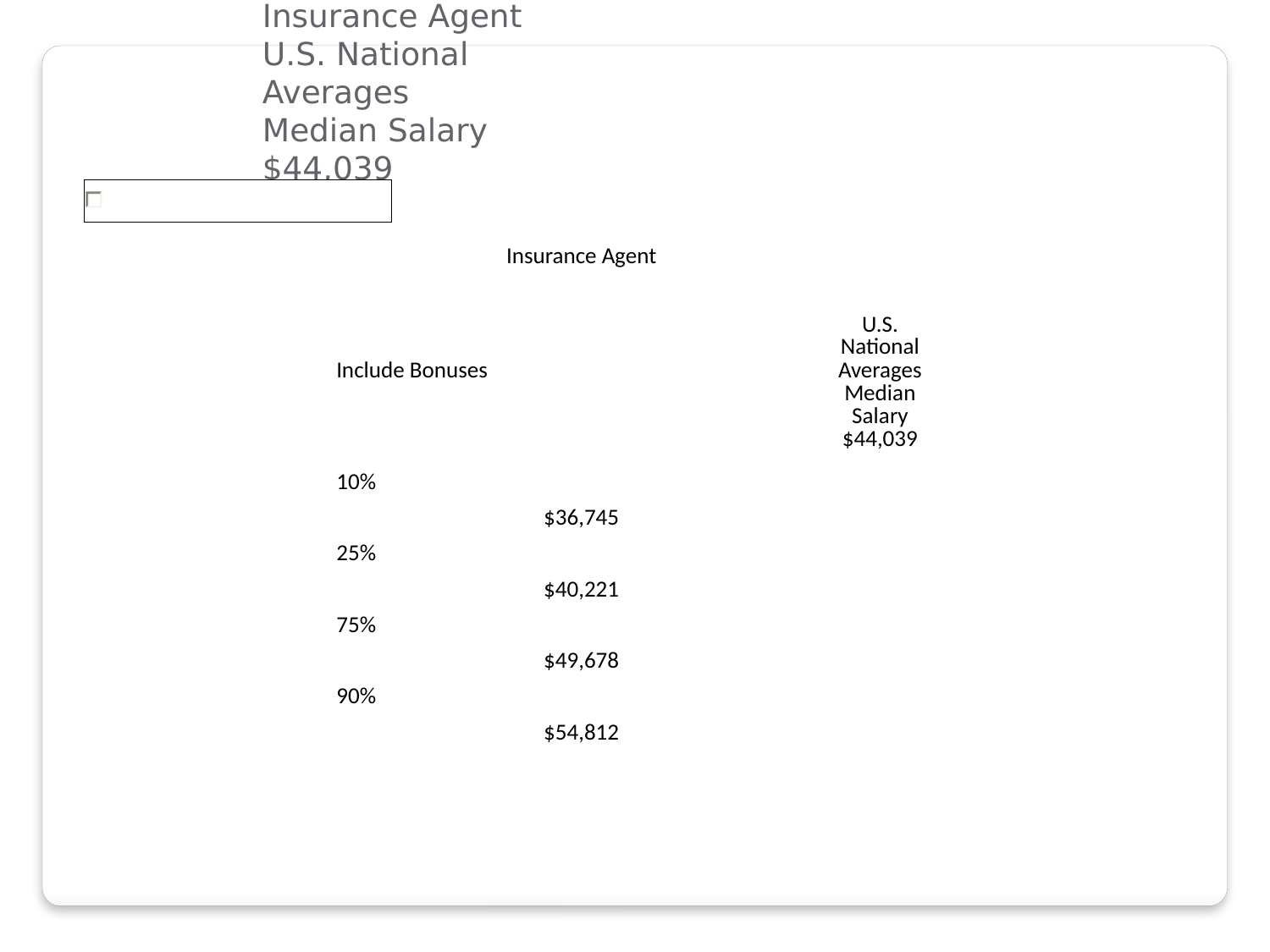

Insurance Agent
U.S. National Averages
Median Salary
$44,039
|  |  |
| --- | --- |
| Insurance Agent |  |
| Include Bonuses | U.S. National Averages Median Salary $44,039 |
| 10% |  |
| $36,745 |  |
| 25% |  |
| $40,221 |  |
| 75% |  |
| $49,678 |  |
| 90% |  |
| $54,812 |  |